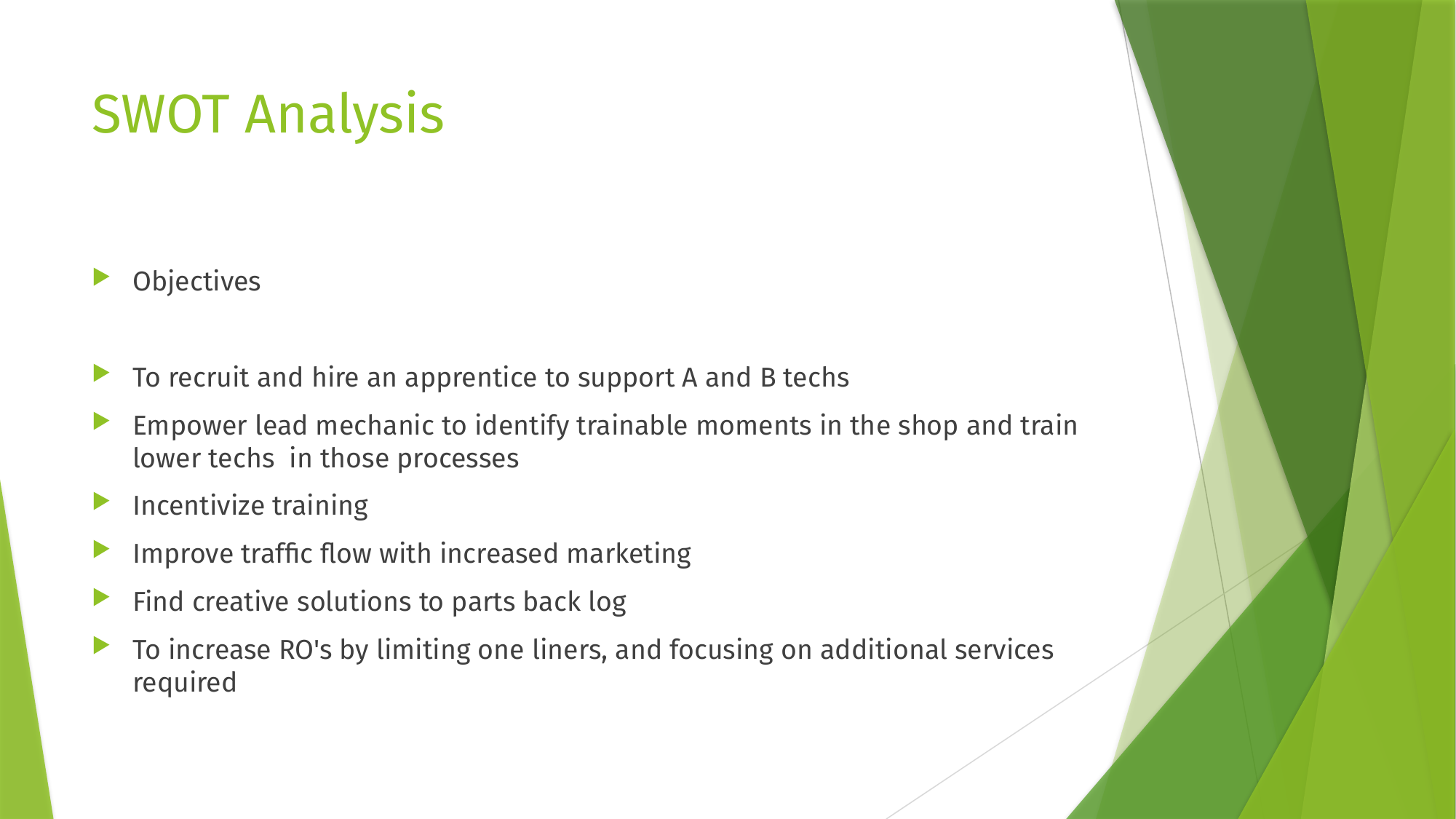

# SWOT Analysis
Objectives

To recruit and hire an apprentice to support A and B techs
Empower lead mechanic to identify trainable moments in the shop and train lower techs  in those processes
Incentivize training
Improve traffic flow with increased marketing
Find creative solutions to parts back log
To increase RO's by limiting one liners, and focusing on additional services required